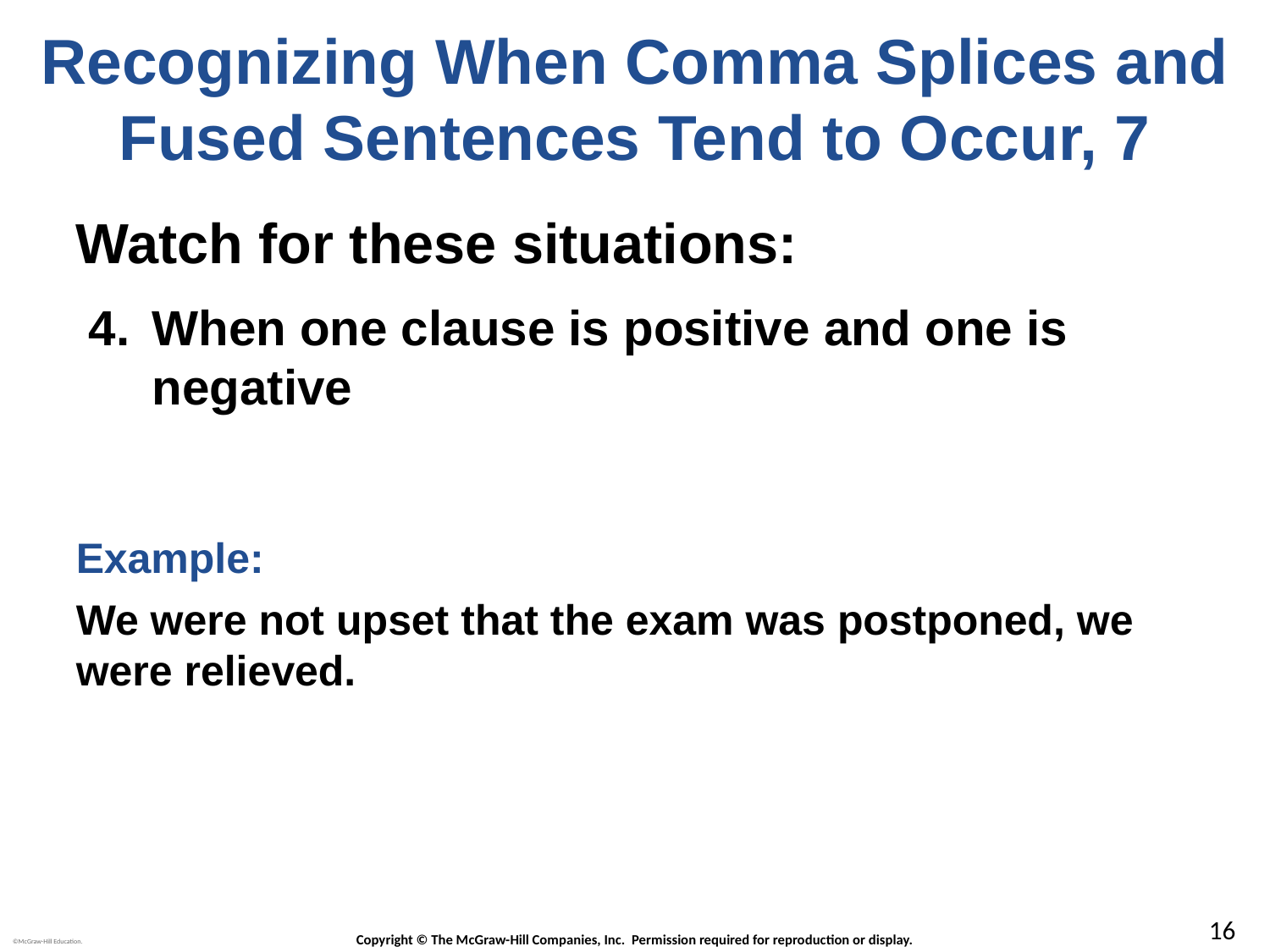

# Recognizing When Comma Splices and Fused Sentences Tend to Occur, 7
Watch for these situations:
When one clause is positive and one is negative
Example:
We were not upset that the exam was postponed, we were relieved.